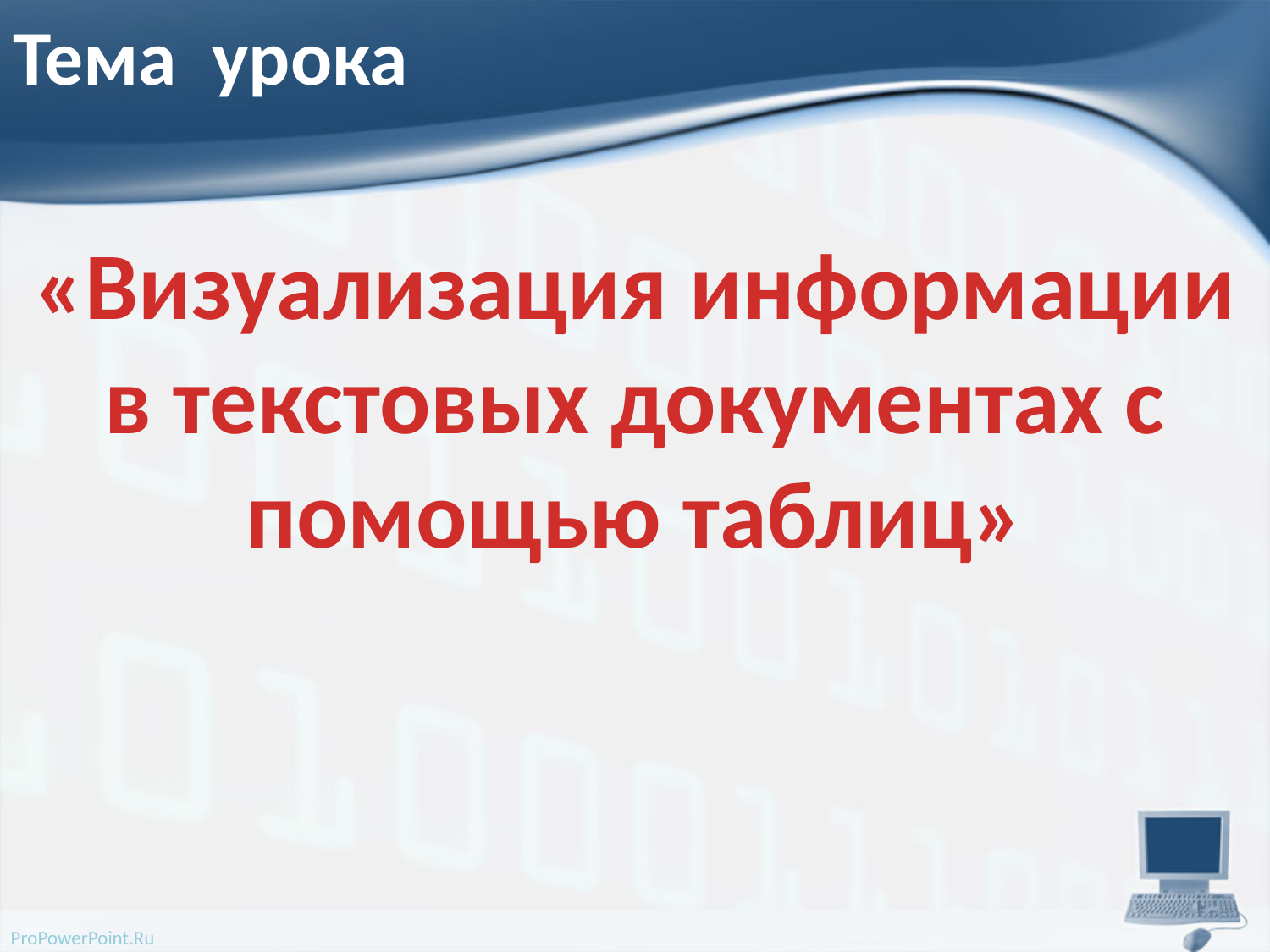

# Тема  урока
«Визуализация информации в текстовых документах с помощью таблиц»